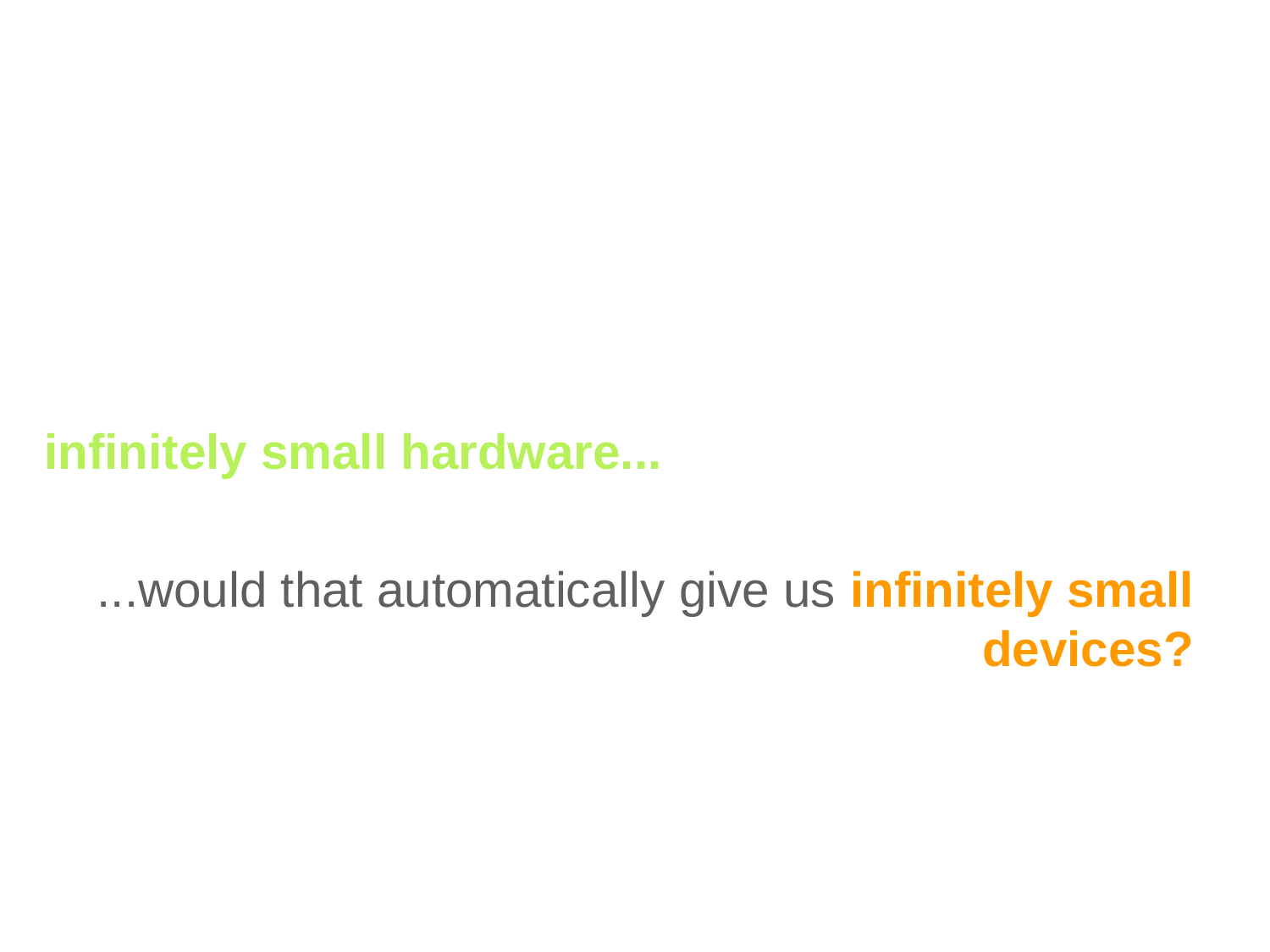

infinitely small hardware...

...would that automatically give us infinitely small devices?